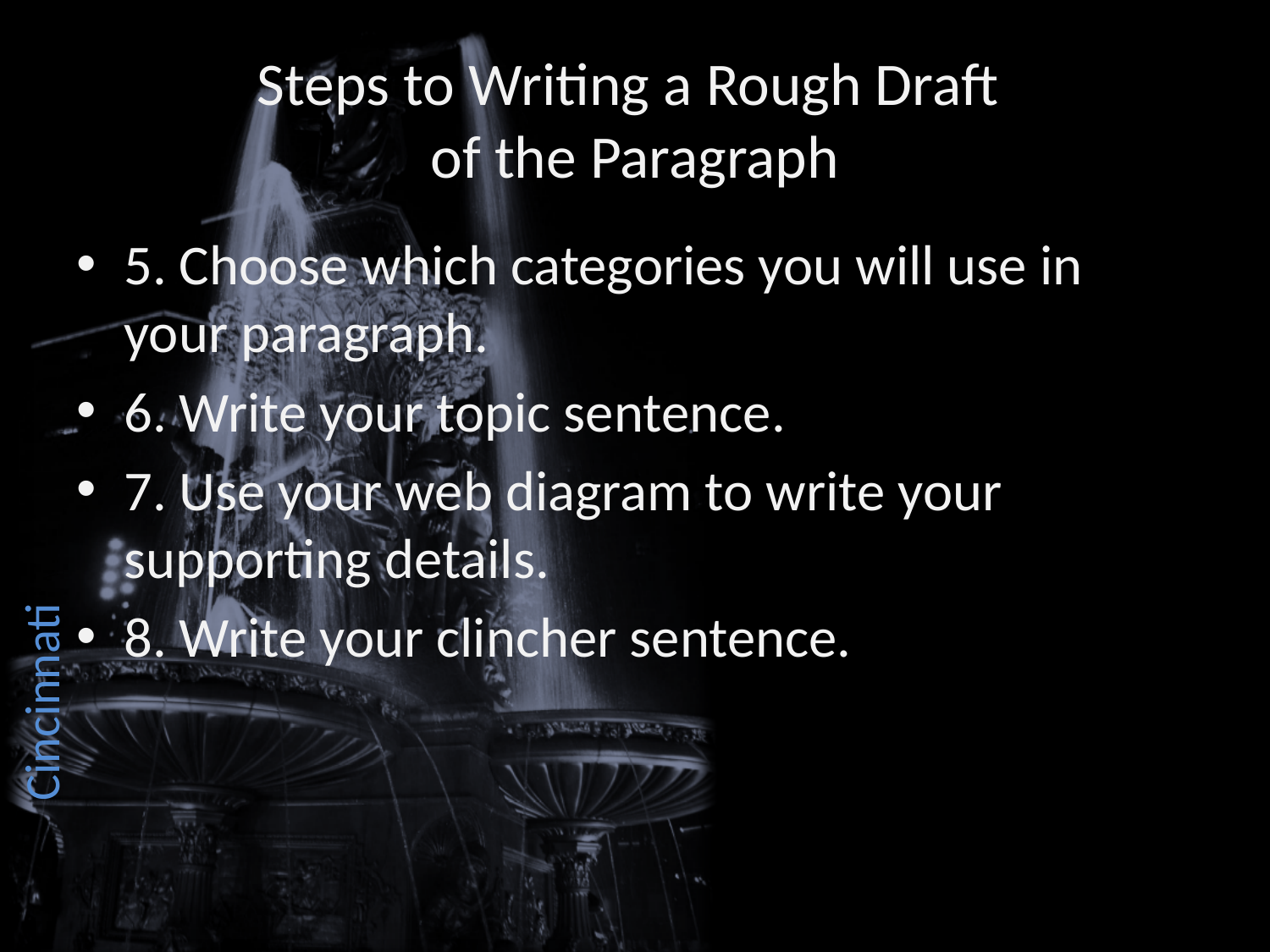

# Steps to Writing a Rough Draft of the Paragraph
5. Choose which categories you will use in your paragraph.
6. Write your topic sentence.
7. Use your web diagram to write your supporting details.
8. Write your clincher sentence.